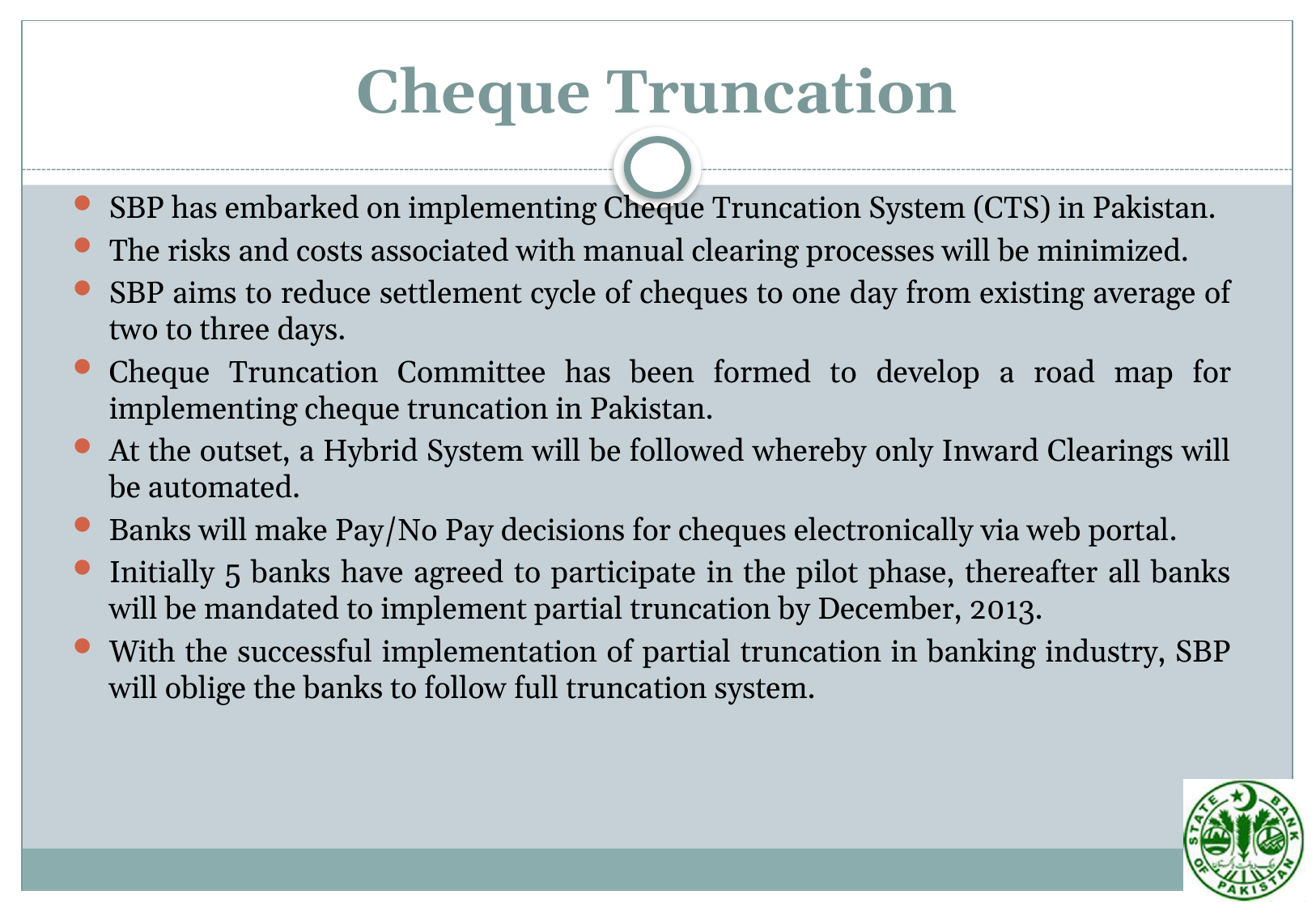

# Cheque Truncation
SBP has embarked on implementing Cheque Truncation System (CTS) in Pakistan.
The risks and costs associated with manual clearing processes will be minimized.
SBP aims to reduce settlement cycle of cheques to one day from existing average of two to three days.
Cheque Truncation Committee has been formed to develop a road map for implementing cheque truncation in Pakistan.
At the outset, a Hybrid System will be followed whereby only Inward Clearings will be automated.
Banks will make Pay/No Pay decisions for cheques electronically via web portal.
Initially 5 banks have agreed to participate in the pilot phase, thereafter all banks will be mandated to implement partial truncation by December, 2013.
With the successful implementation of partial truncation in banking industry, SBP will oblige the banks to follow full truncation system.